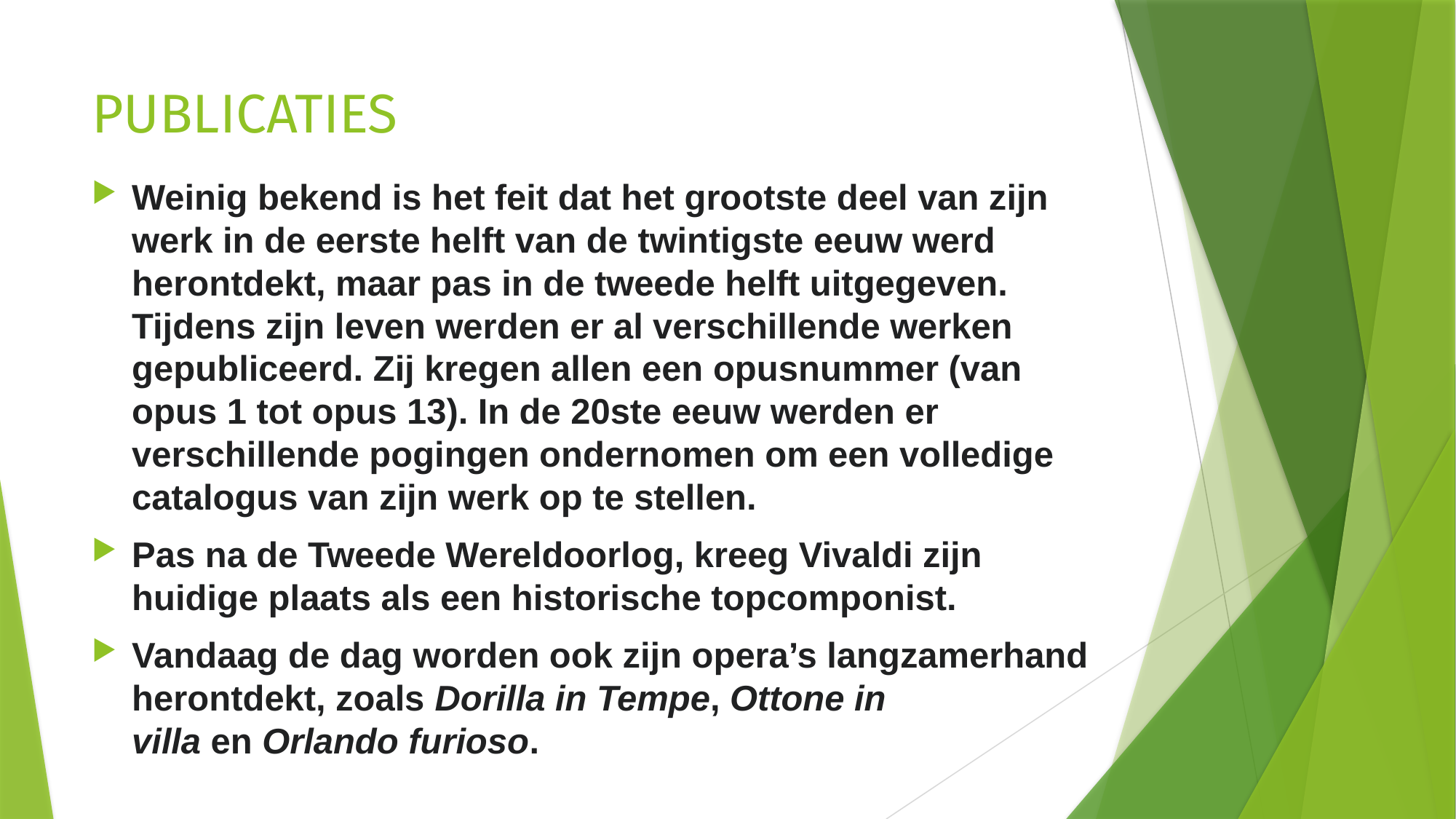

# PUBLICATIES
Weinig bekend is het feit dat het grootste deel van zijn werk in de eerste helft van de twintigste eeuw werd herontdekt, maar pas in de tweede helft uitgegeven. Tijdens zijn leven werden er al verschillende werken gepubliceerd. Zij kregen allen een opusnummer (van opus 1 tot opus 13). In de 20ste eeuw werden er verschillende pogingen ondernomen om een volledige catalogus van zijn werk op te stellen.
Pas na de Tweede Wereldoorlog, kreeg Vivaldi zijn huidige plaats als een historische topcomponist.
Vandaag de dag worden ook zijn opera’s langzamerhand herontdekt, zoals Dorilla in Tempe, Ottone in villa en Orlando furioso.